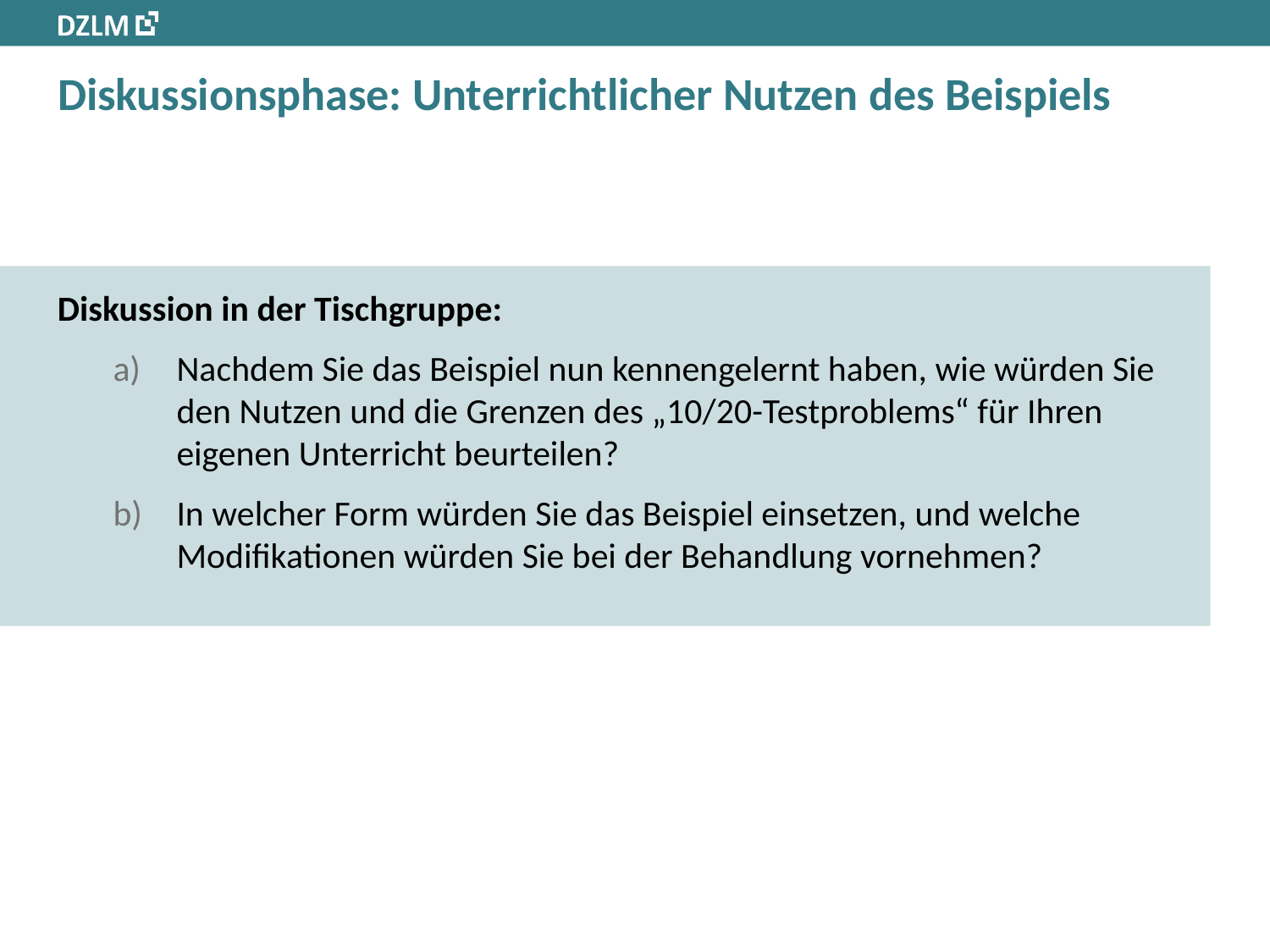

# Diskussionsphase: Unterrichtlicher Nutzen des Beispiels

Diskussion in der Tischgruppe:
Nachdem Sie das Beispiel nun kennengelernt haben, wie würden Sie den Nutzen und die Grenzen des „10/20-Testproblems“ für Ihren eigenen Unterricht beurteilen?
In welcher Form würden Sie das Beispiel einsetzen, und welche Modifikationen würden Sie bei der Behandlung vornehmen?